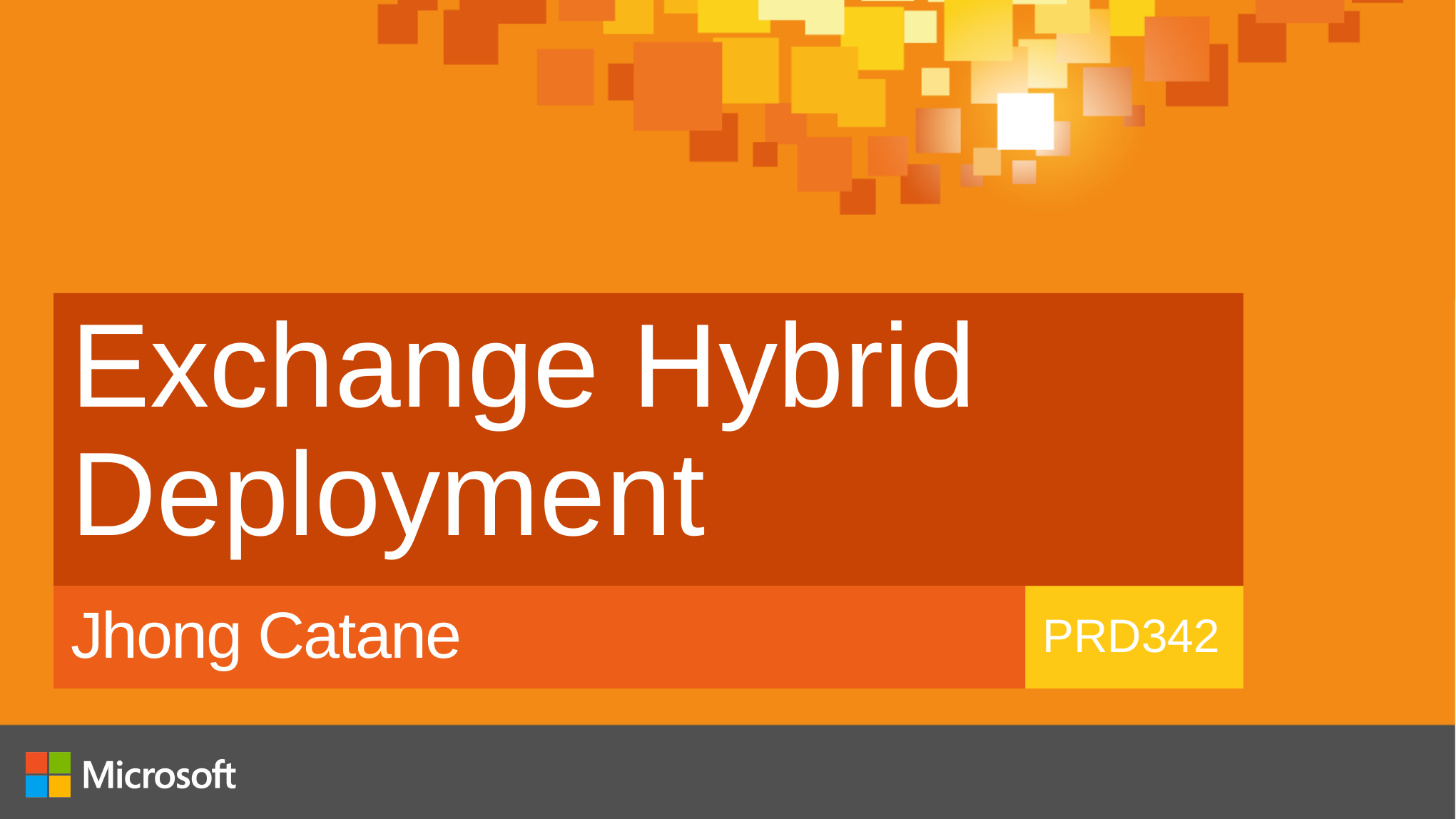

Exchange Hybrid Deployment
# Jhong Catane
PRD342